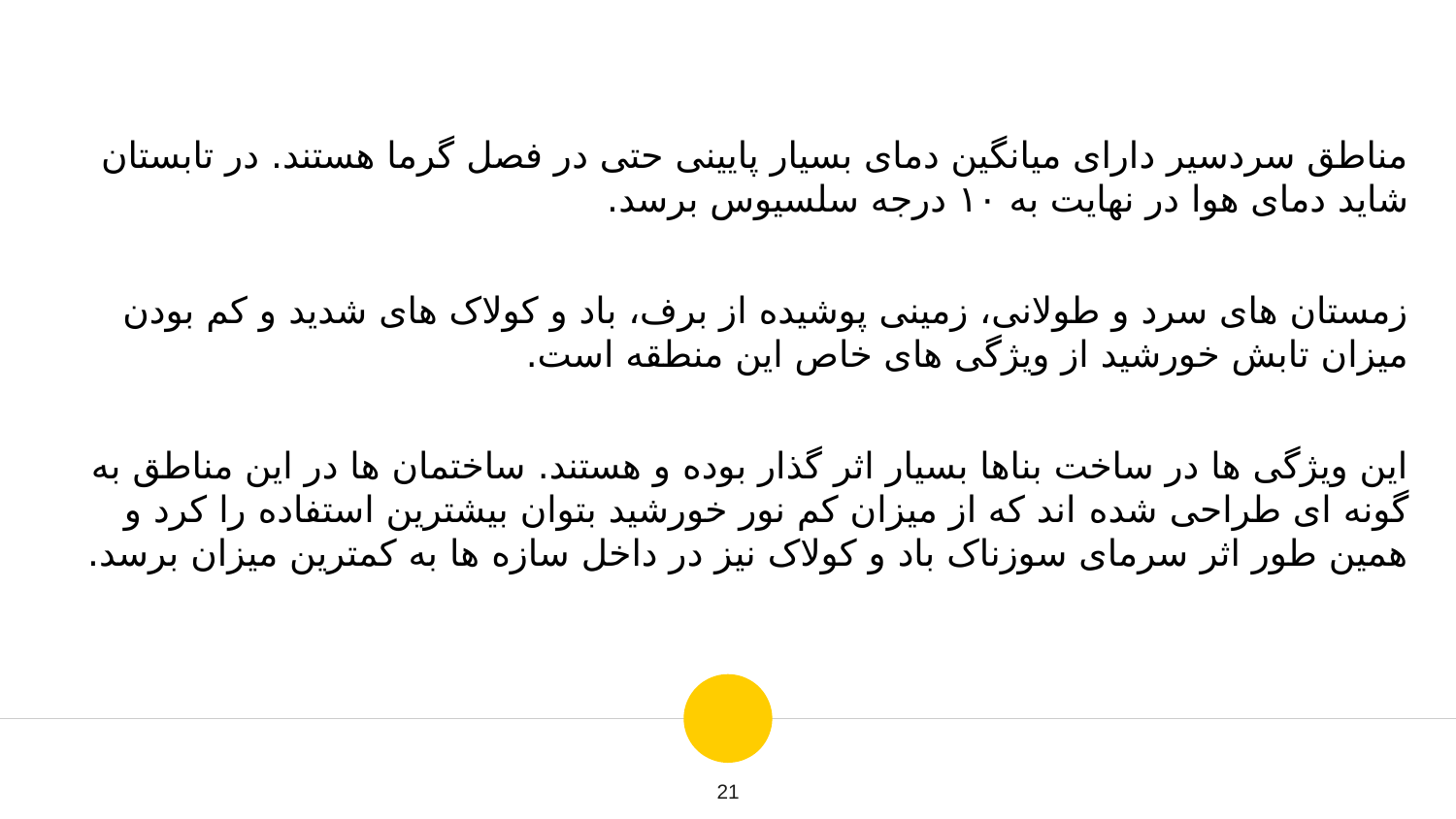

مناطق سردسیر دارای میانگین دمای بسیار پایینی حتی در فصل گرما هستند. در تابستان شاید دمای هوا در نهایت به ۱۰ درجه سلسیوس برسد.

زمستان های سرد و طولانی، زمینی پوشیده از برف، باد و کولاک های شدید و کم بودن میزان تابش خورشید از ویژگی های خاص این منطقه است.

این ویژگی ها در ساخت بناها بسیار اثر گذار بوده و هستند. ساختمان ها در این مناطق به‌ گونه‌ ای طراحی‌ شده‌ اند که از میزان کم نور خورشید بتوان بیشترین استفاده را کرد و همین طور اثر سرمای سوزناک باد و کولاک نیز در داخل سازه ها به کمترین میزان برسد.
21